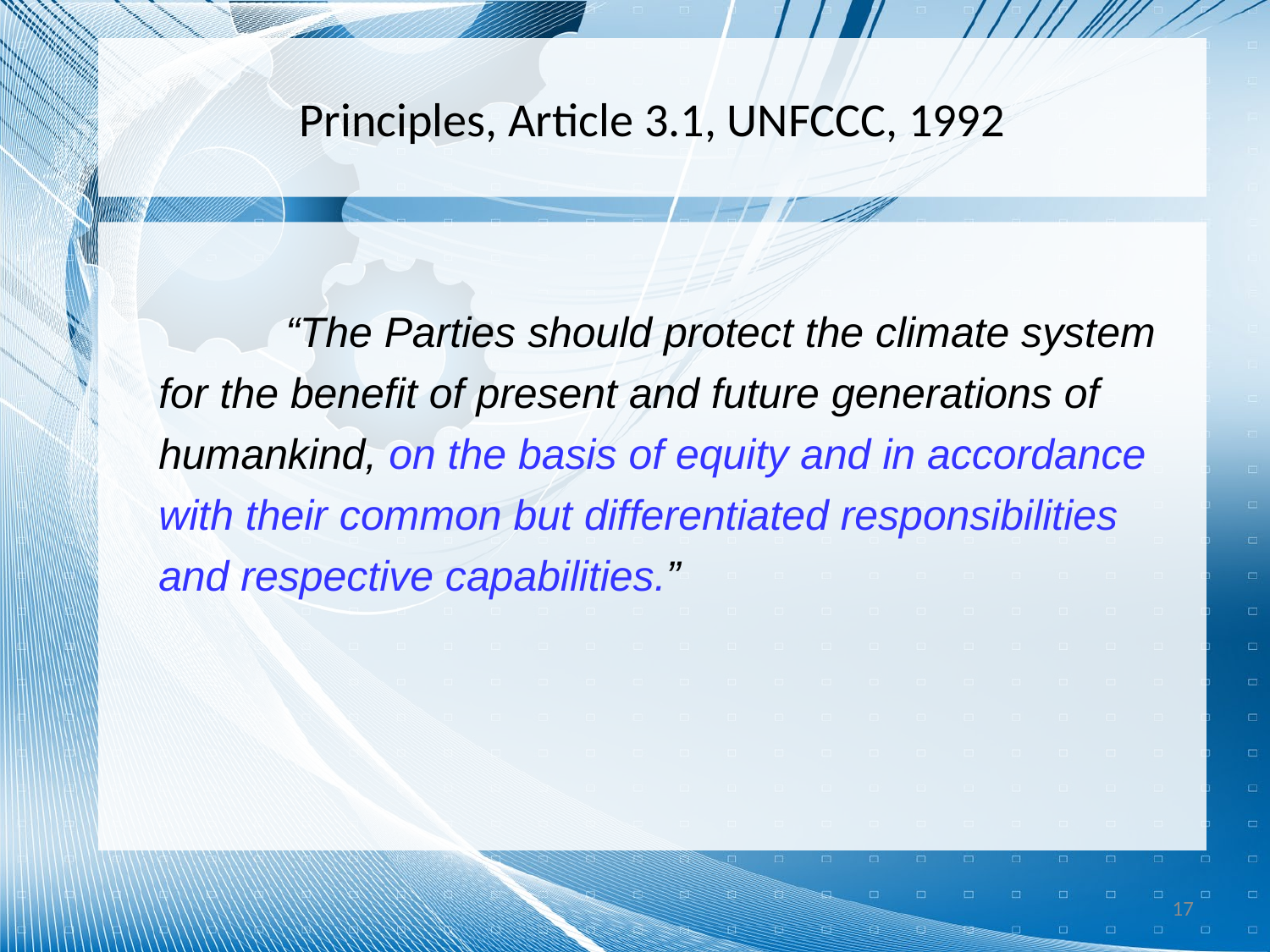

# Principles, Article 3.1, UNFCCC, 1992

		“The Parties should protect the climate system for the benefit of present and future generations of humankind, on the basis of equity and in accordance with their common but differentiated responsibilities and respective capabilities.”
17